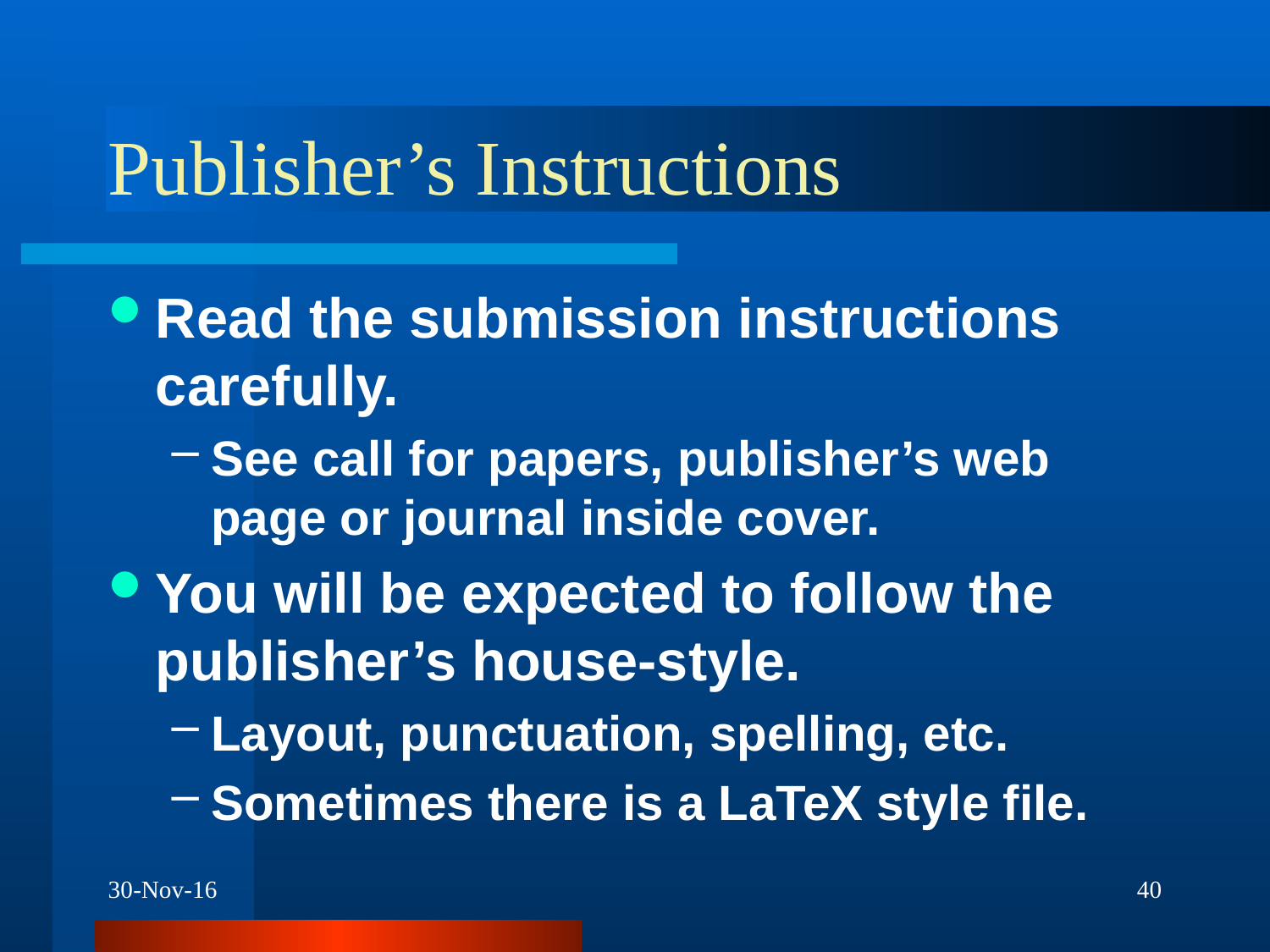

# Publisher’s Instructions
Read the submission instructions carefully.
See call for papers, publisher’s web page or journal inside cover.
You will be expected to follow the publisher’s house-style.
Layout, punctuation, spelling, etc.
Sometimes there is a LaTeX style file.
30-Nov-16
40